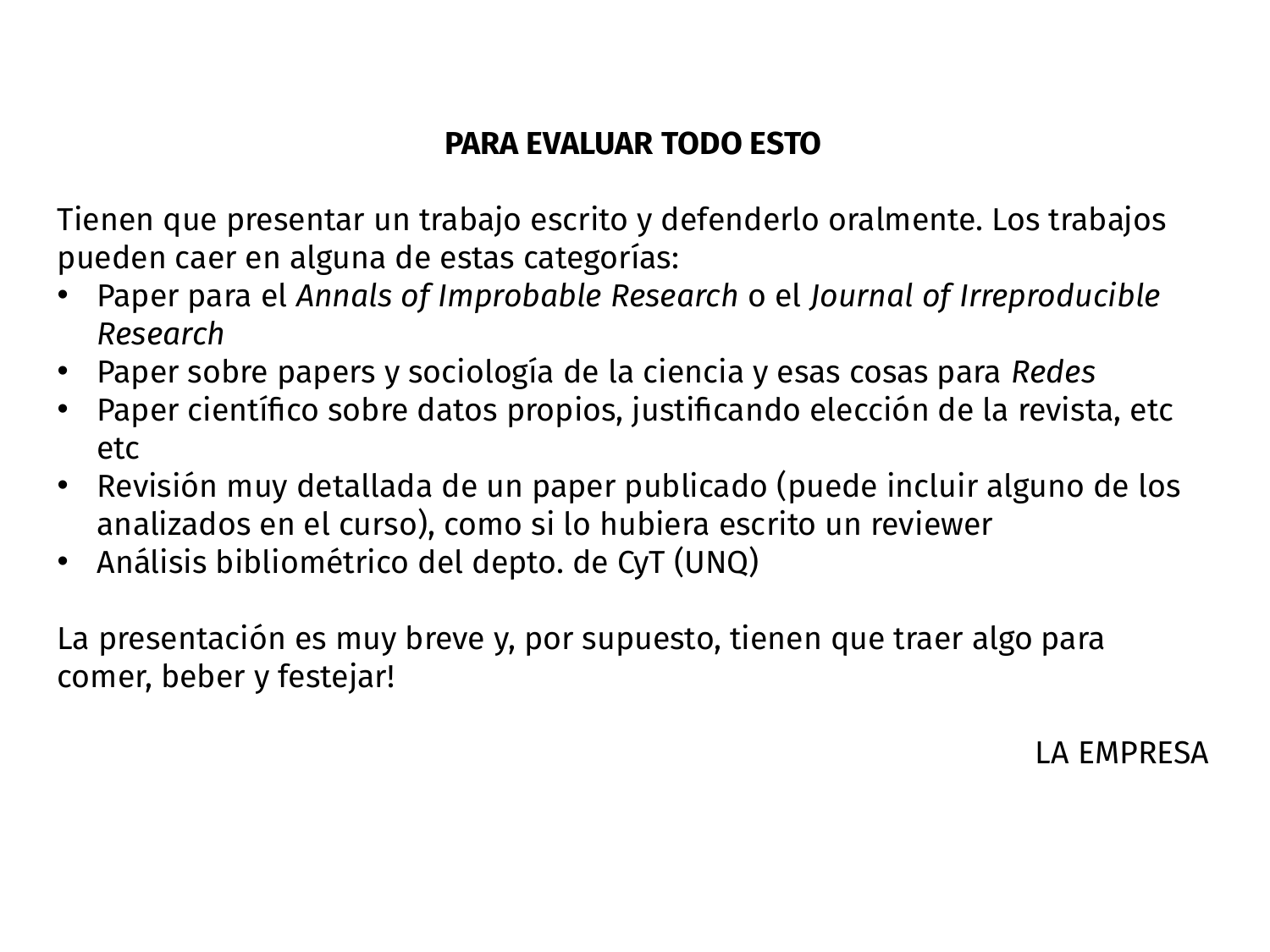

PARA EVALUAR TODO ESTO

Tienen que presentar un trabajo escrito y defenderlo oralmente. Los trabajos pueden caer en alguna de estas categorías:
Paper para el Annals of Improbable Research o el Journal of Irreproducible Research
Paper sobre papers y sociología de la ciencia y esas cosas para Redes
Paper científico sobre datos propios, justificando elección de la revista, etc etc
Revisión muy detallada de un paper publicado (puede incluir alguno de los analizados en el curso), como si lo hubiera escrito un reviewer
Análisis bibliométrico del depto. de CyT (UNQ)

La presentación es muy breve y, por supuesto, tienen que traer algo para comer, beber y festejar!

LA EMPRESA